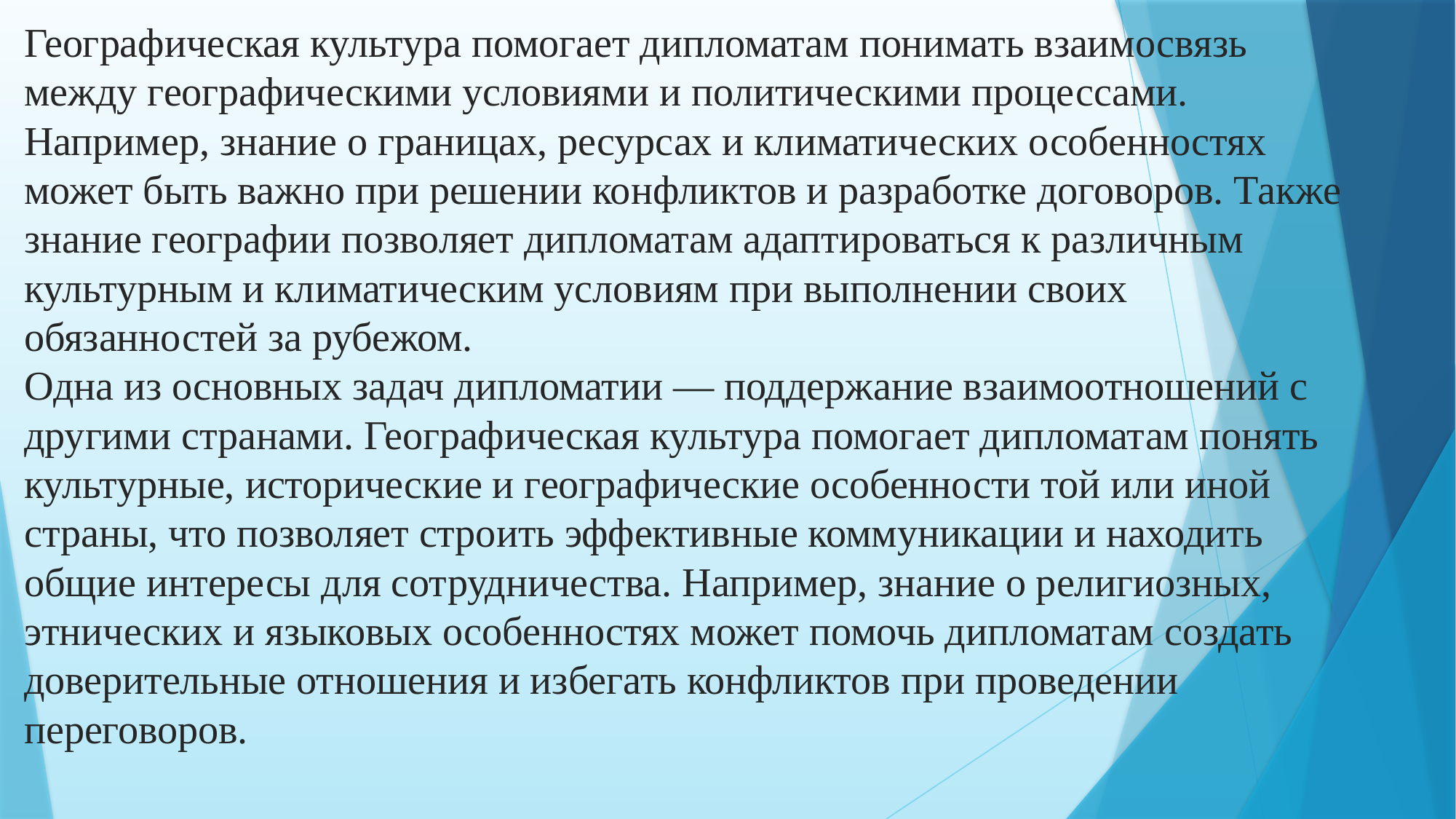

# Географическая культура помогает дипломатам понимать взаимосвязь между географическими условиями и политическими процессами. Например, знание о границах, ресурсах и климатических особенностях может быть важно при решении конфликтов и разработке договоров. Также знание географии позволяет дипломатам адаптироваться к различным культурным и климатическим условиям при выполнении своих обязанностей за рубежом. Одна из основных задач дипломатии — поддержание взаимоотношений с другими странами. Географическая культура помогает дипломатам понять культурные, исторические и географические особенности той или иной страны, что позволяет строить эффективные коммуникации и находить общие интересы для сотрудничества. Например, знание о религиозных, этнических и языковых особенностях может помочь дипломатам создать доверительные отношения и избегать конфликтов при проведении переговоров.